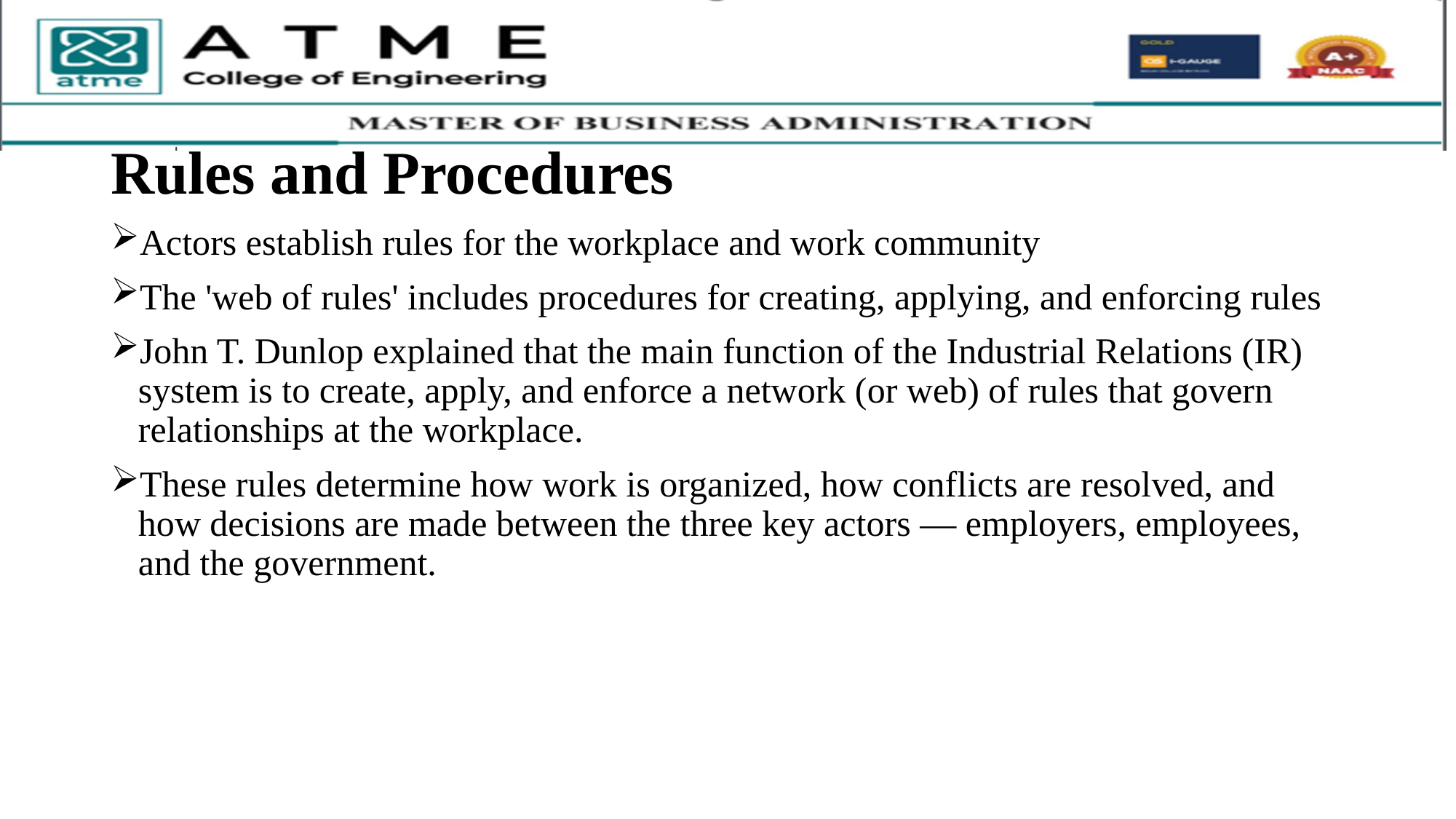

# Rules and Procedures
Actors establish rules for the workplace and work community
The 'web of rules' includes procedures for creating, applying, and enforcing rules
John T. Dunlop explained that the main function of the Industrial Relations (IR) system is to create, apply, and enforce a network (or web) of rules that govern relationships at the workplace.
These rules determine how work is organized, how conflicts are resolved, and how decisions are made between the three key actors — employers, employees, and the government.